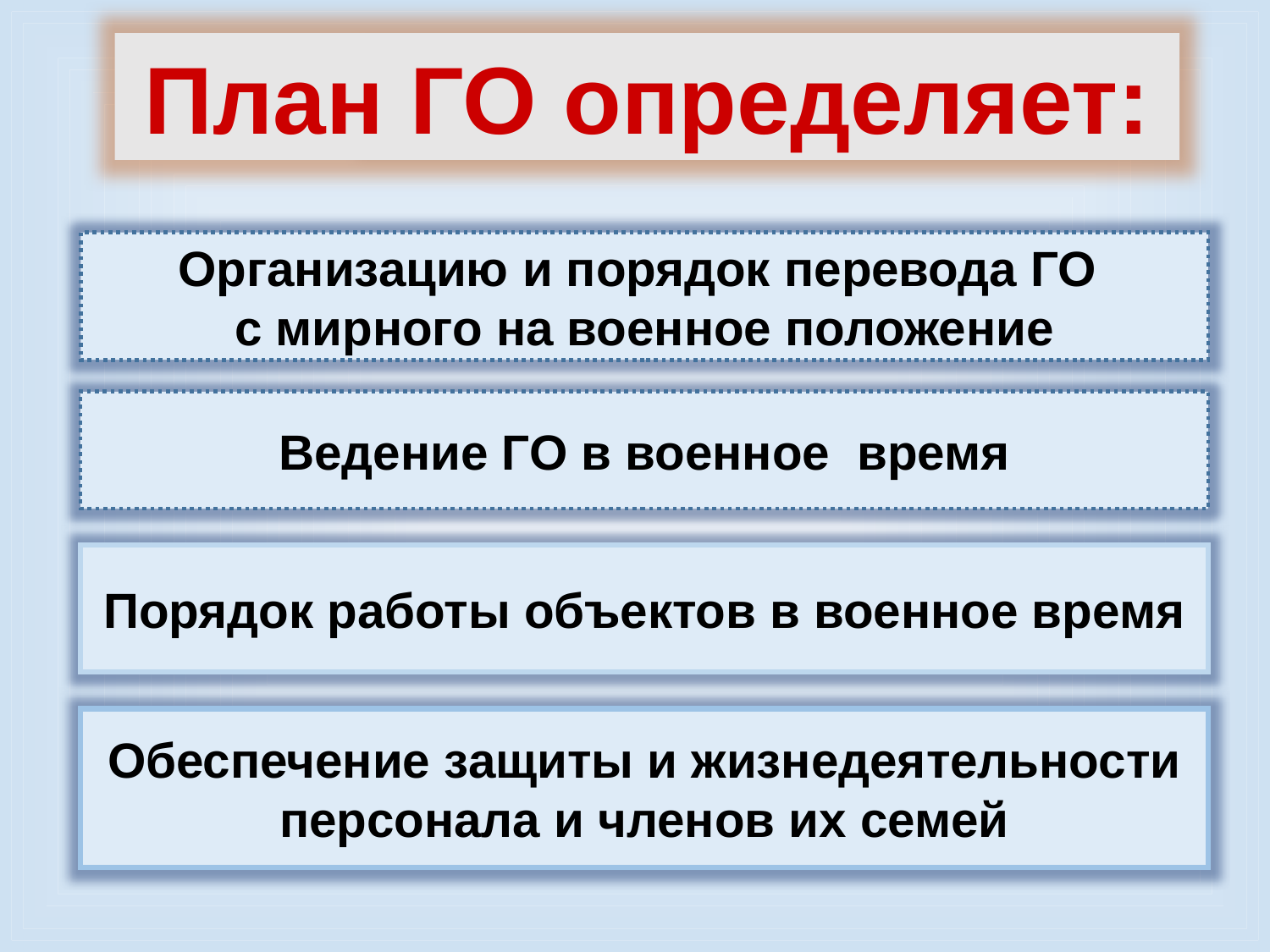

План ГО определяет:
Организацию и порядок перевода ГО
с мирного на военное положение
Ведение ГО в военное  время
Порядок работы объектов в военное время
Обеспечение защиты и жизнедеятельности
персонала и членов их семей